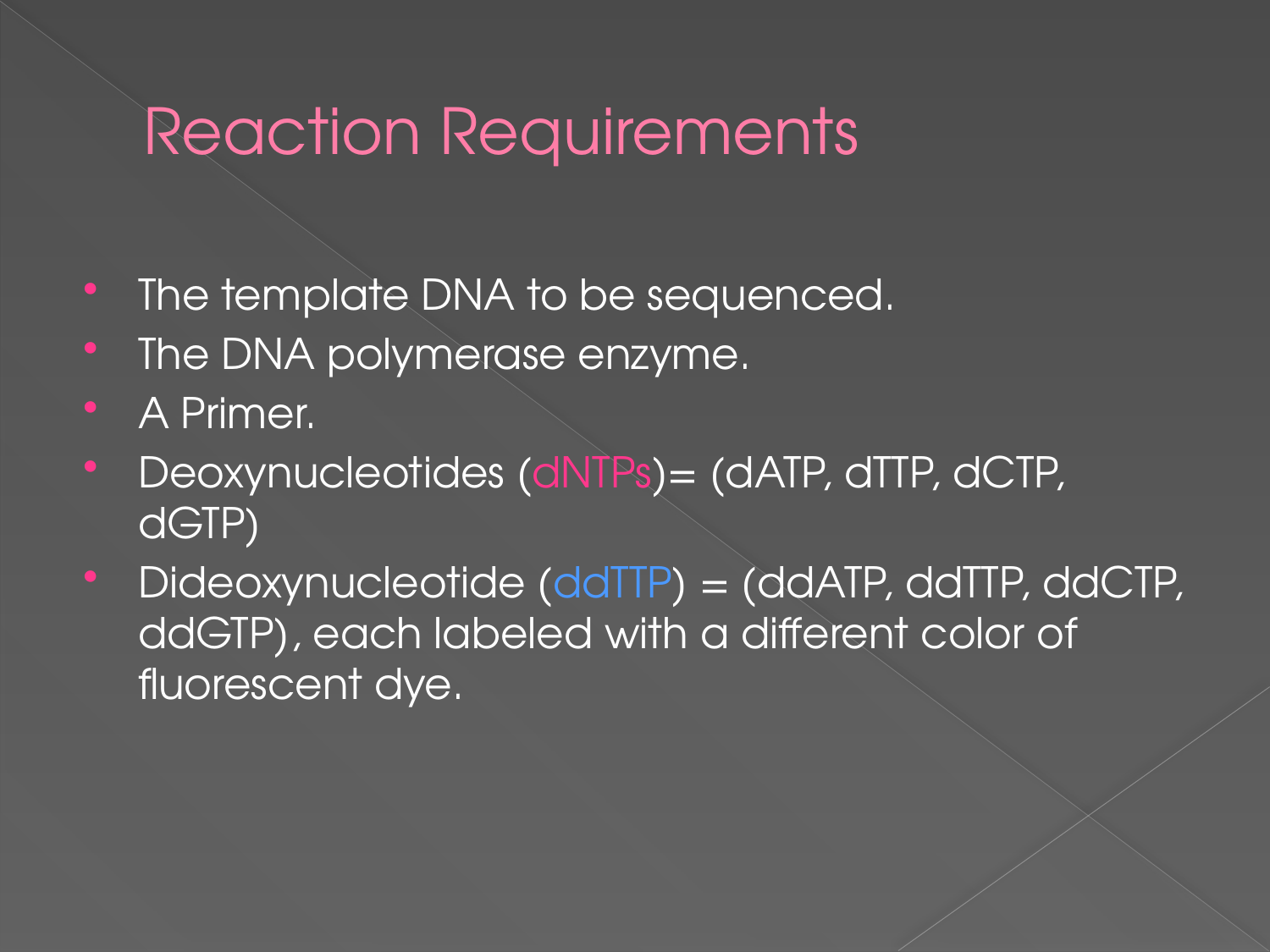

# Reaction Requirements
The template DNA to be sequenced.
The DNA polymerase enzyme.
A Primer.
Deoxynucleotides (dNTPs)= (dATP, dTTP, dCTP, dGTP)
Dideoxynucleotide (ddTTP) = (ddATP, ddTTP, ddCTP, ddGTP), each labeled with a different color of  fluorescent dye.